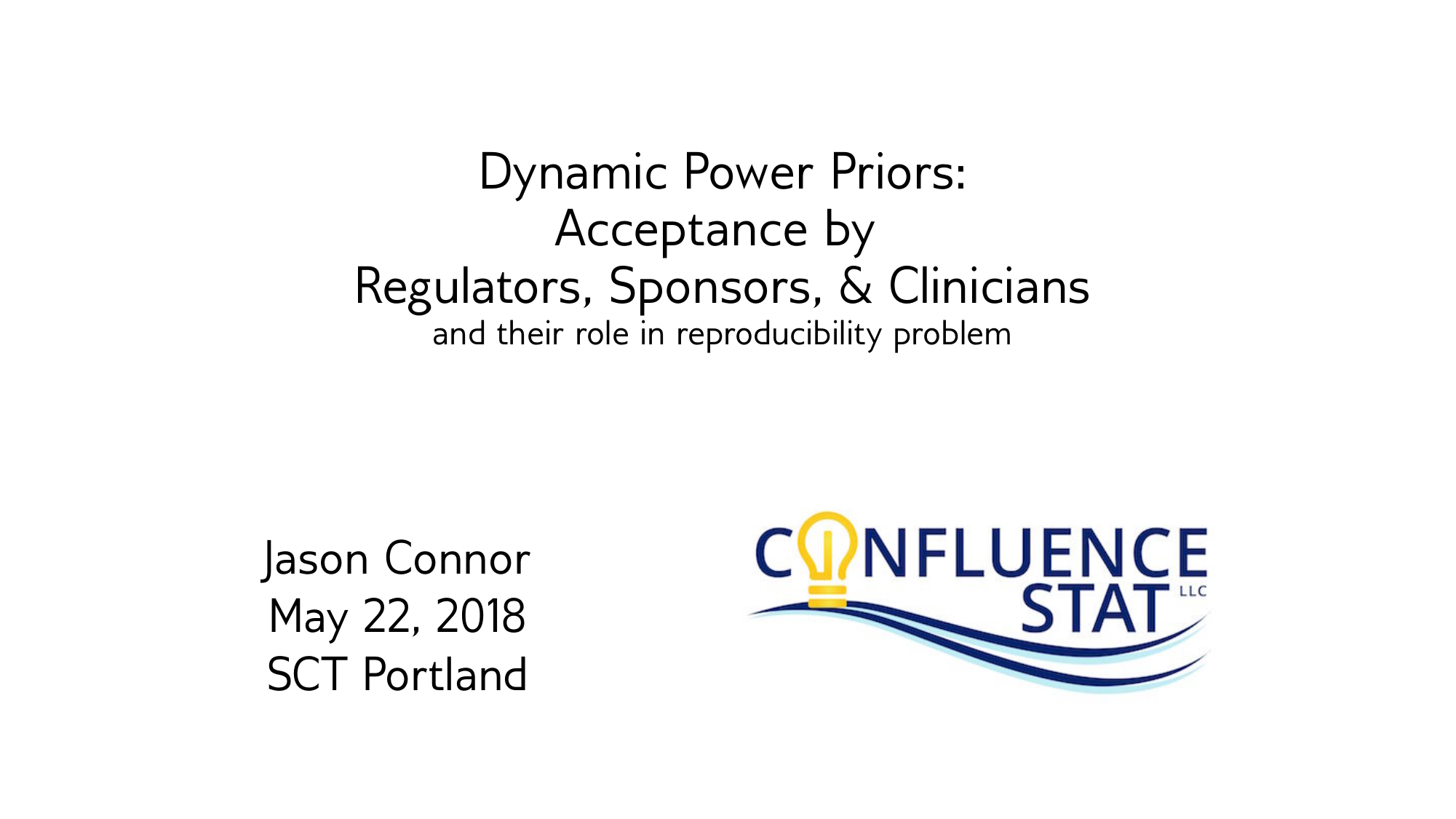

# Dynamic Power Priors: Acceptance by Regulators, Sponsors, & Clinicians and their role in reproducibility problem
Jason Connor
May 22, 2018
SCT Portland